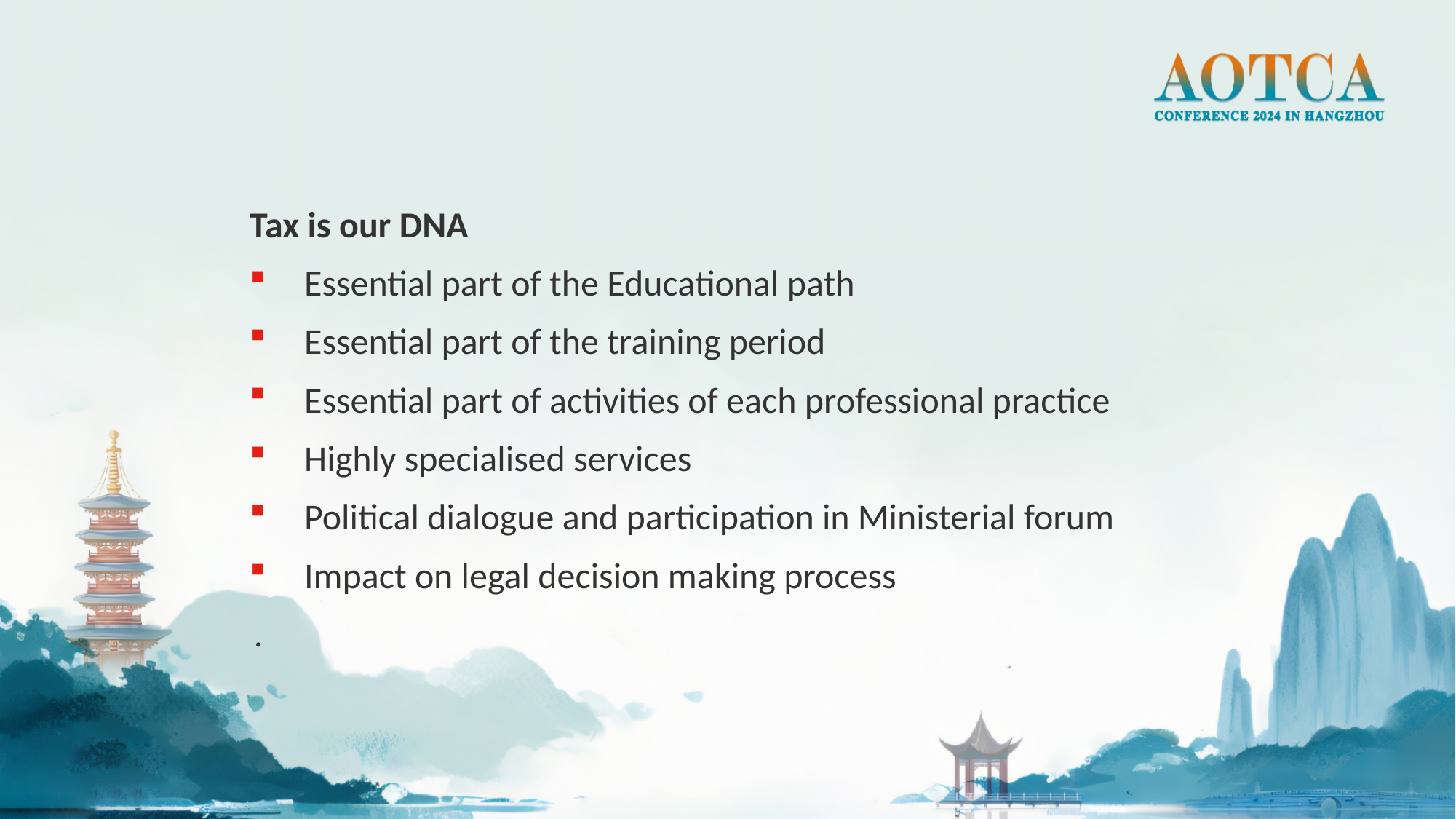

Tax is our DNA
Essential part of the Educational path
Essential part of the training period
Essential part of activities of each professional practice
Highly specialised services
Political dialogue and participation in Ministerial forum
Impact on legal decision making process
.